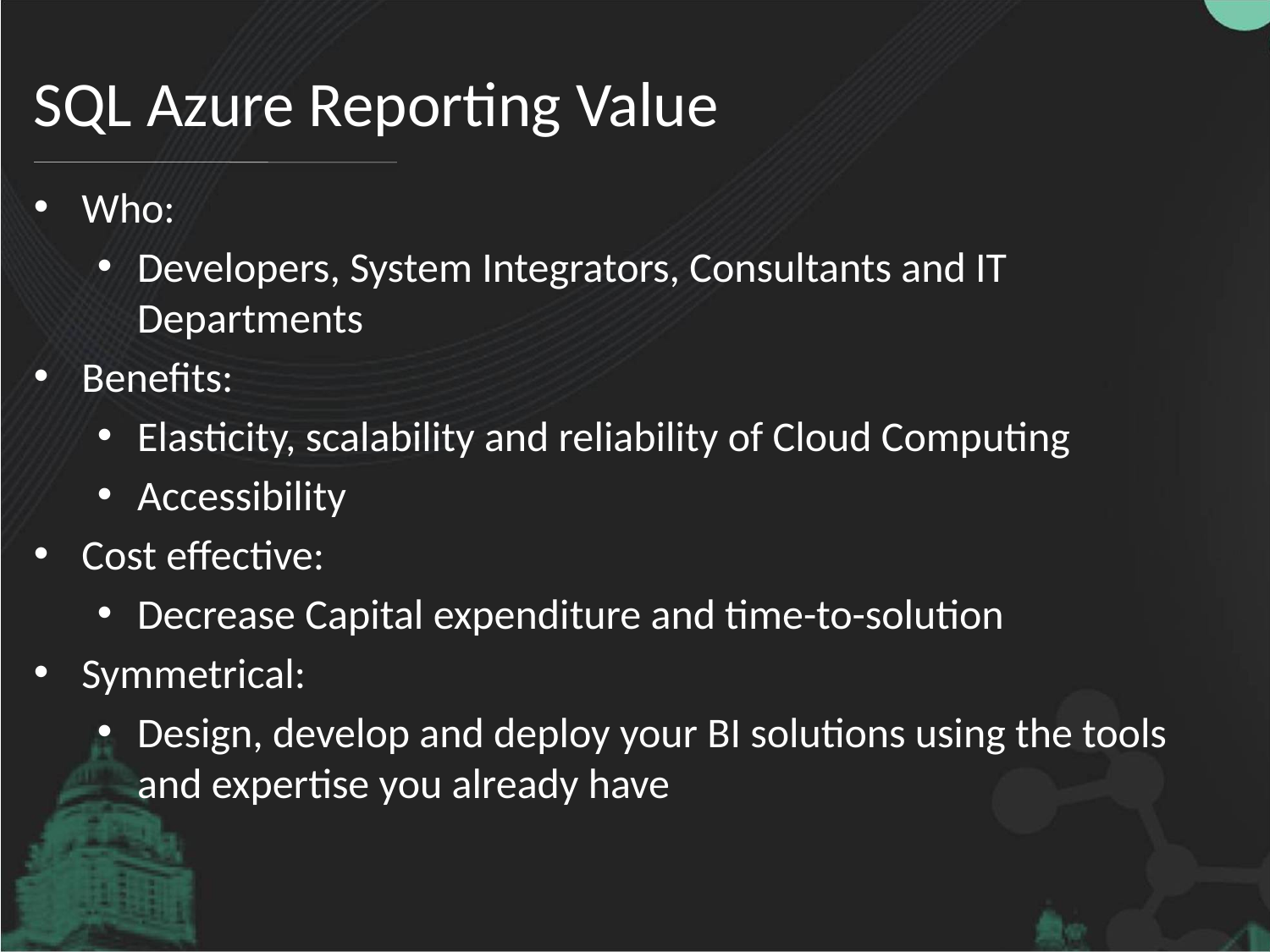

# SQL Azure Reporting Value
Who:
Developers, System Integrators, Consultants and IT Departments
Benefits:
Elasticity, scalability and reliability of Cloud Computing
Accessibility
Cost effective:
Decrease Capital expenditure and time-to-solution
Symmetrical:
Design, develop and deploy your BI solutions using the tools and expertise you already have